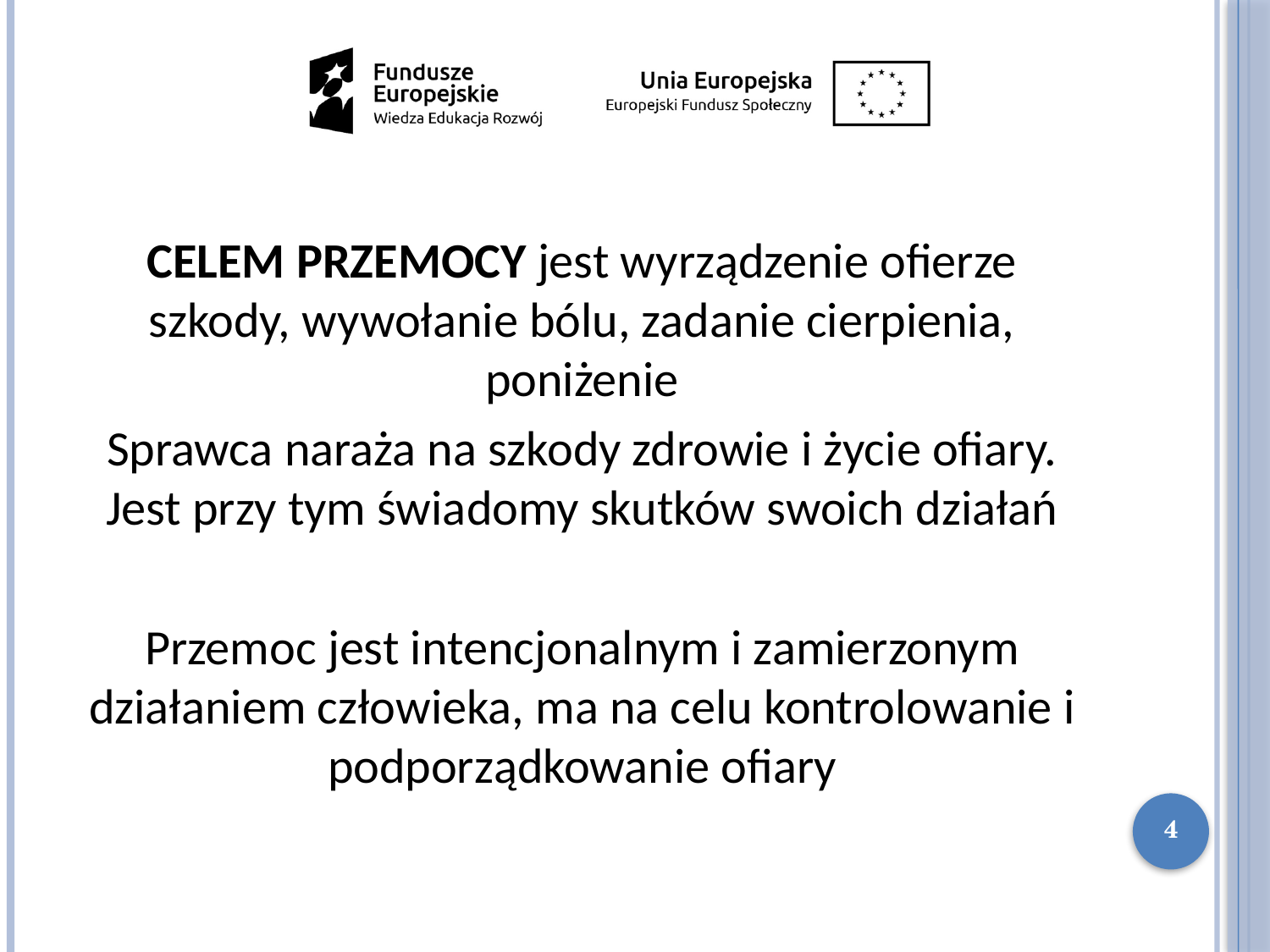

CELEM PRZEMOCY jest wyrządzenie ofierze szkody, wywołanie bólu, zadanie cierpienia, poniżenie
Sprawca naraża na szkody zdrowie i życie ofiary. Jest przy tym świadomy skutków swoich działań

Przemoc jest intencjonalnym i zamierzonym działaniem człowieka, ma na celu kontrolowanie i podporządkowanie ofiary
4